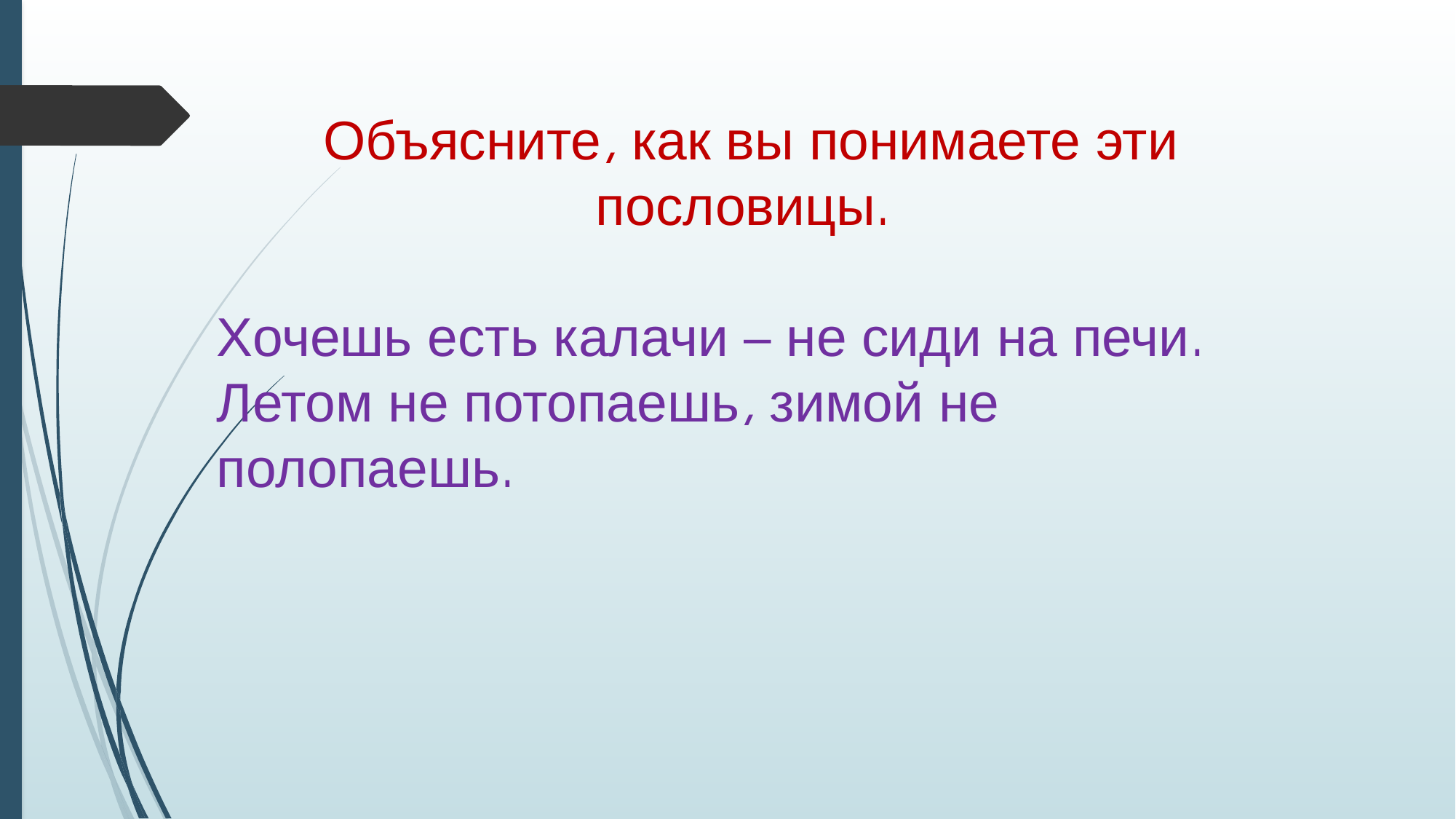

Объясните, как вы понимаете эти пословицы.

Хочешь есть калачи – не сиди на печи.
Летом не потопаешь, зимой не полопаешь.